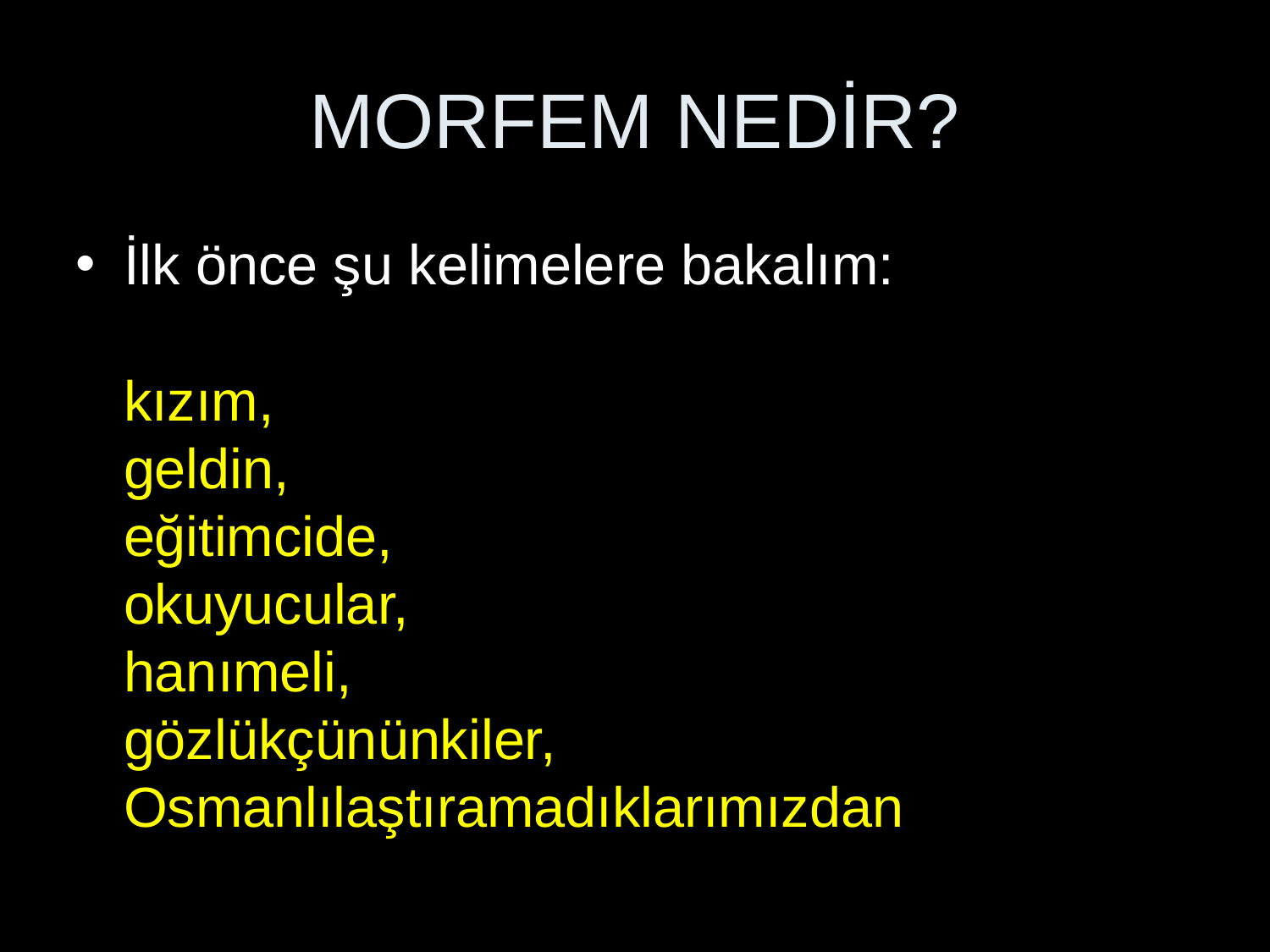

# MORFEM NEDİR?
İlk önce şu kelimelere bakalım:
kızım,
geldin,
eğitimcide,
okuyucular,
hanımeli,
gözlükçününkiler,
Osmanlılaştıramadıklarımızdan